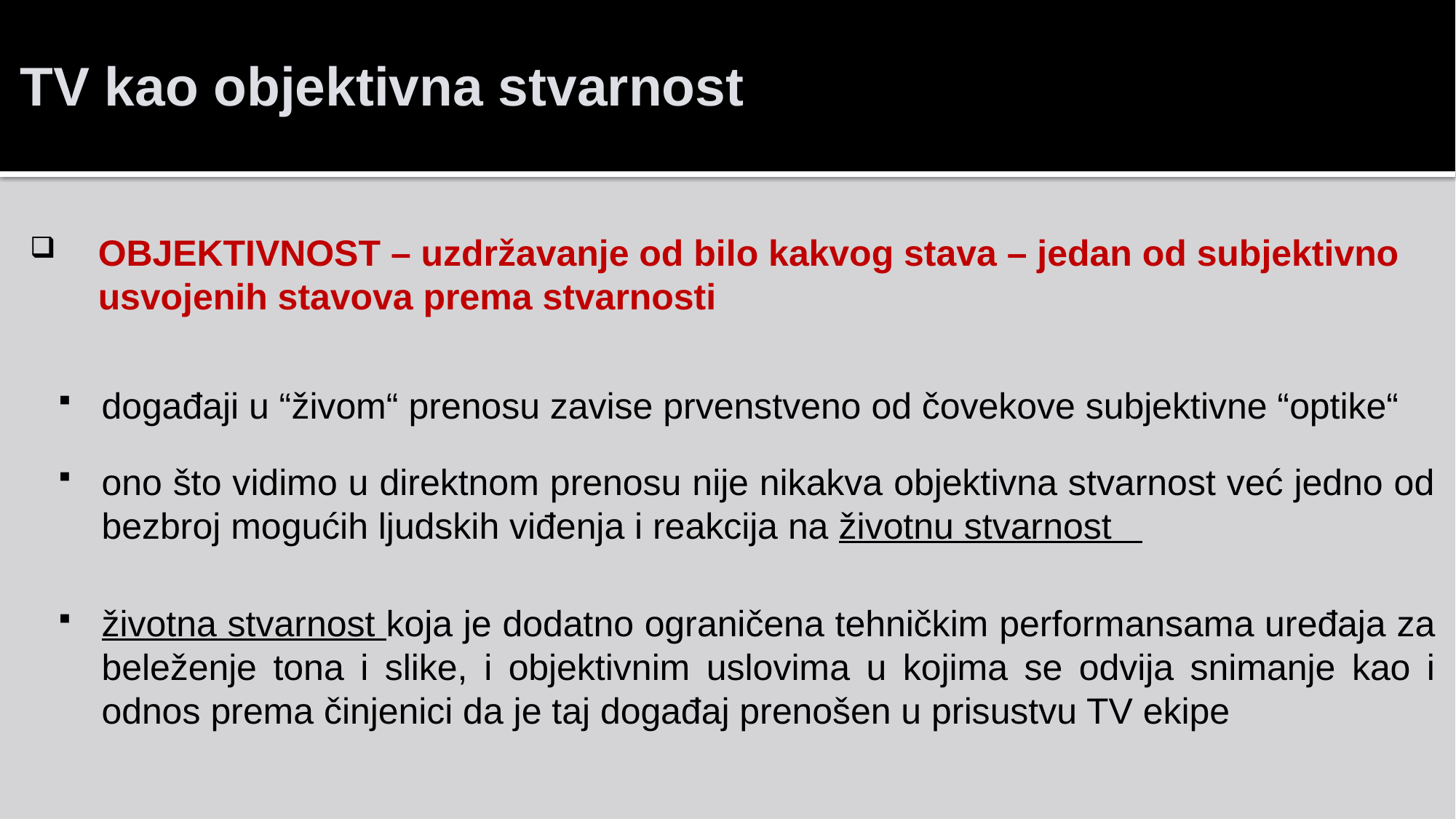

# TV kao objektivna stvarnost

OBJEKTIVNOST – uzdržavanje od bilo kakvog stava – jedan od subjektivno usvojenih stavova prema stvarnosti

događaji u “živom“ prenosu zavise prvenstveno od čovekove subjektivne “optike“

ono što vidimo u direktnom prenosu nije nikakva objektivna stvarnost već jedno od bezbroj mogućih ljudskih viđenja i reakcija na životnu stvarnost

životna stvarnost koja je dodatno ograničena tehničkim performansama uređaja za beleženje tona i slike, i objektivnim uslovima u kojima se odvija snimanje kao i odnos prema činjenici da je taj događaj prenošen u prisustvu TV ekipe